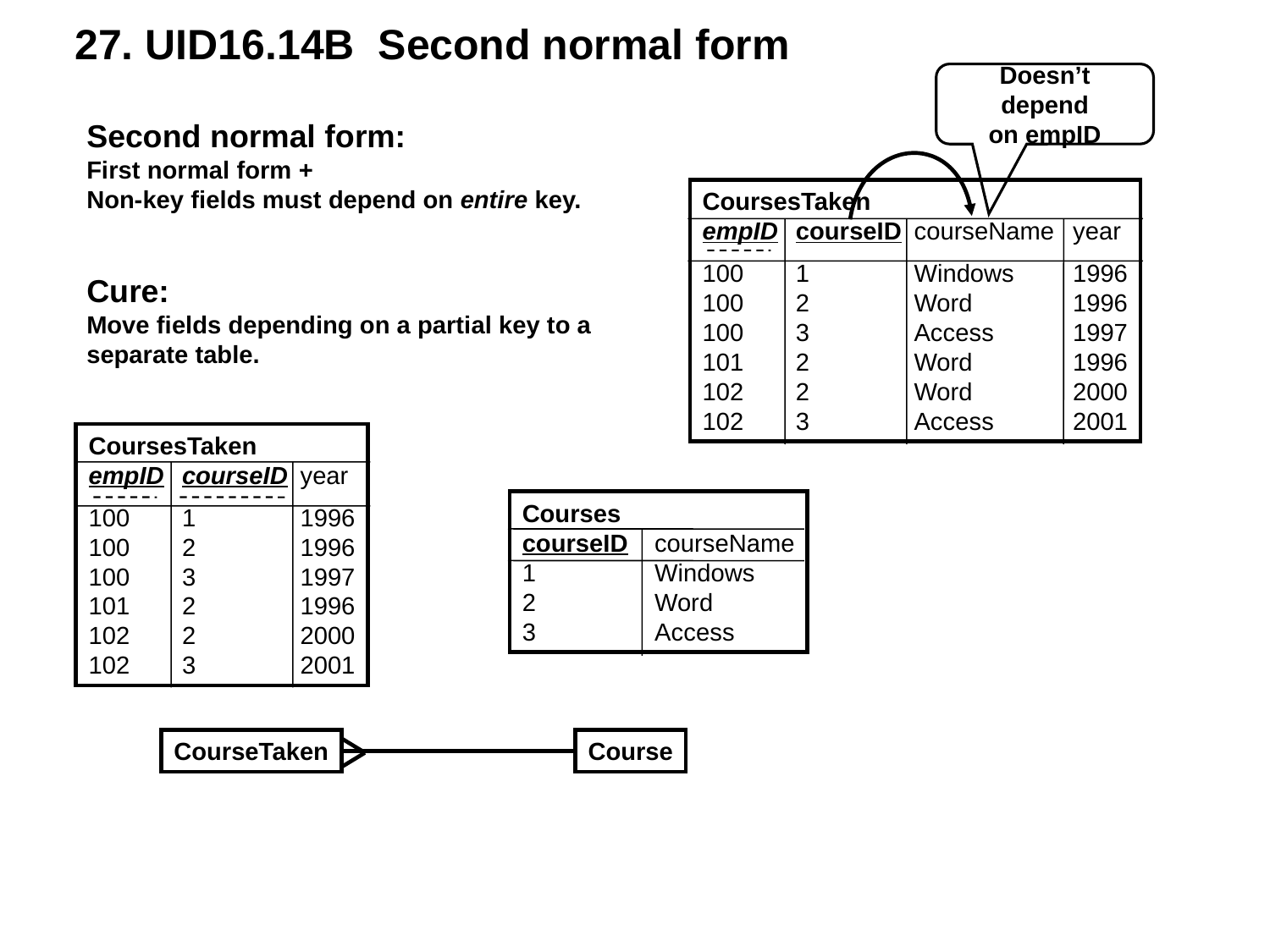

27. UID16.14B  Second normal form
Doesn’t depend
on empID
Second normal form:
First normal form +
Non-key fields must depend on entire key.

CoursesTaken
empID	courseID	courseName	year
100	1	Windows	1996
100	2	Word	1996
100	3	Access	1997
101	2	Word	1996
102	2	Word	2000
102	3	Access	2001

Cure:
Move fields depending on a partial key to a separate table.
CoursesTaken
empID	courseID	year
100	1	1996
100	2	1996
100	3	1997
101	2	1996
102	2	2000
102	3	2001

Courses
courseID	courseName
1	Windows
2	Word
3	Access

CourseTaken
Course